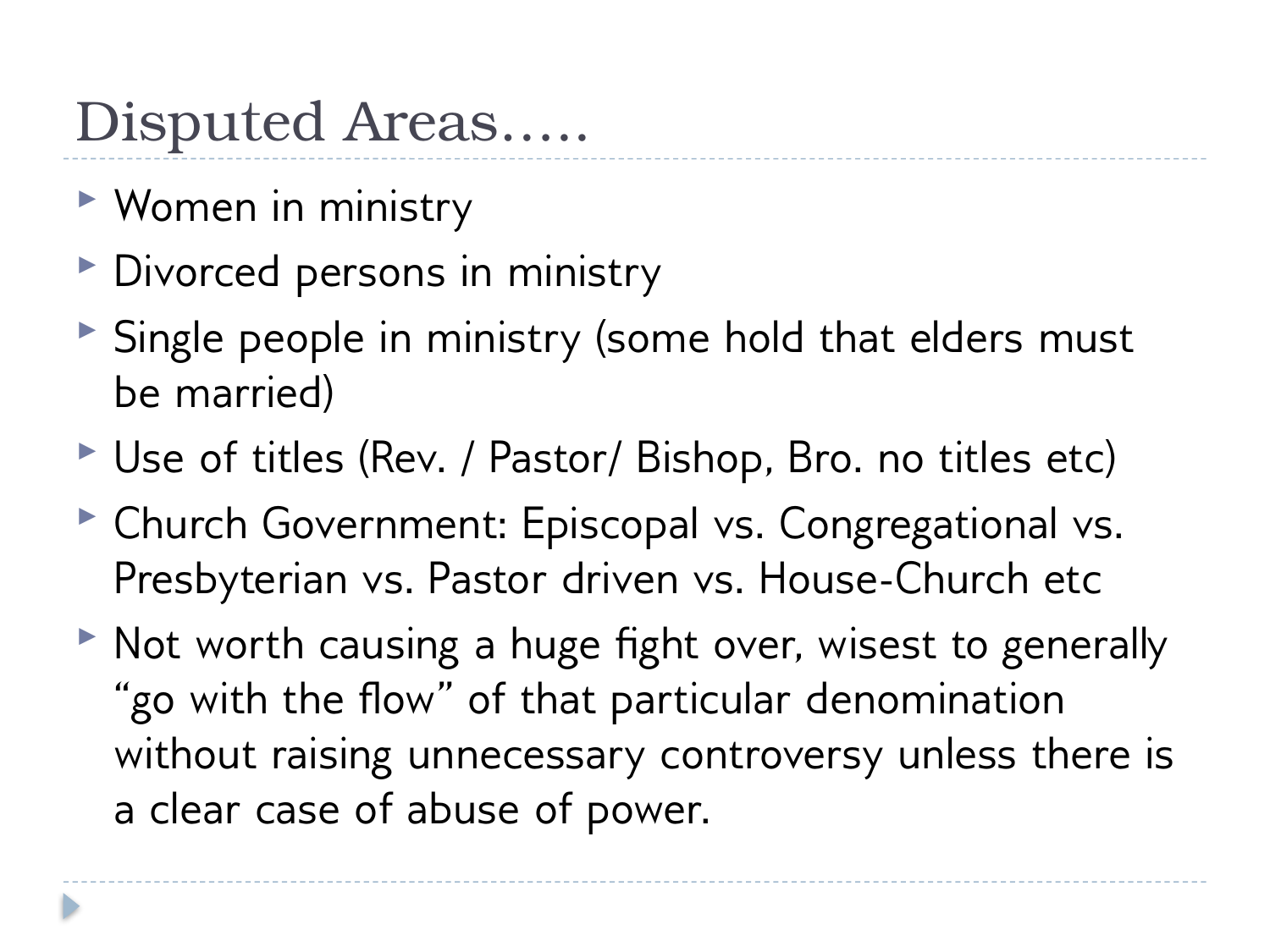

# Disputed Areas…..
Women in ministry
Divorced persons in ministry
Single people in ministry (some hold that elders must be married)
Use of titles (Rev. / Pastor/ Bishop, Bro. no titles etc)
Church Government: Episcopal vs. Congregational vs. Presbyterian vs. Pastor driven vs. House-Church etc
Not worth causing a huge fight over, wisest to generally “go with the flow” of that particular denomination without raising unnecessary controversy unless there is a clear case of abuse of power.